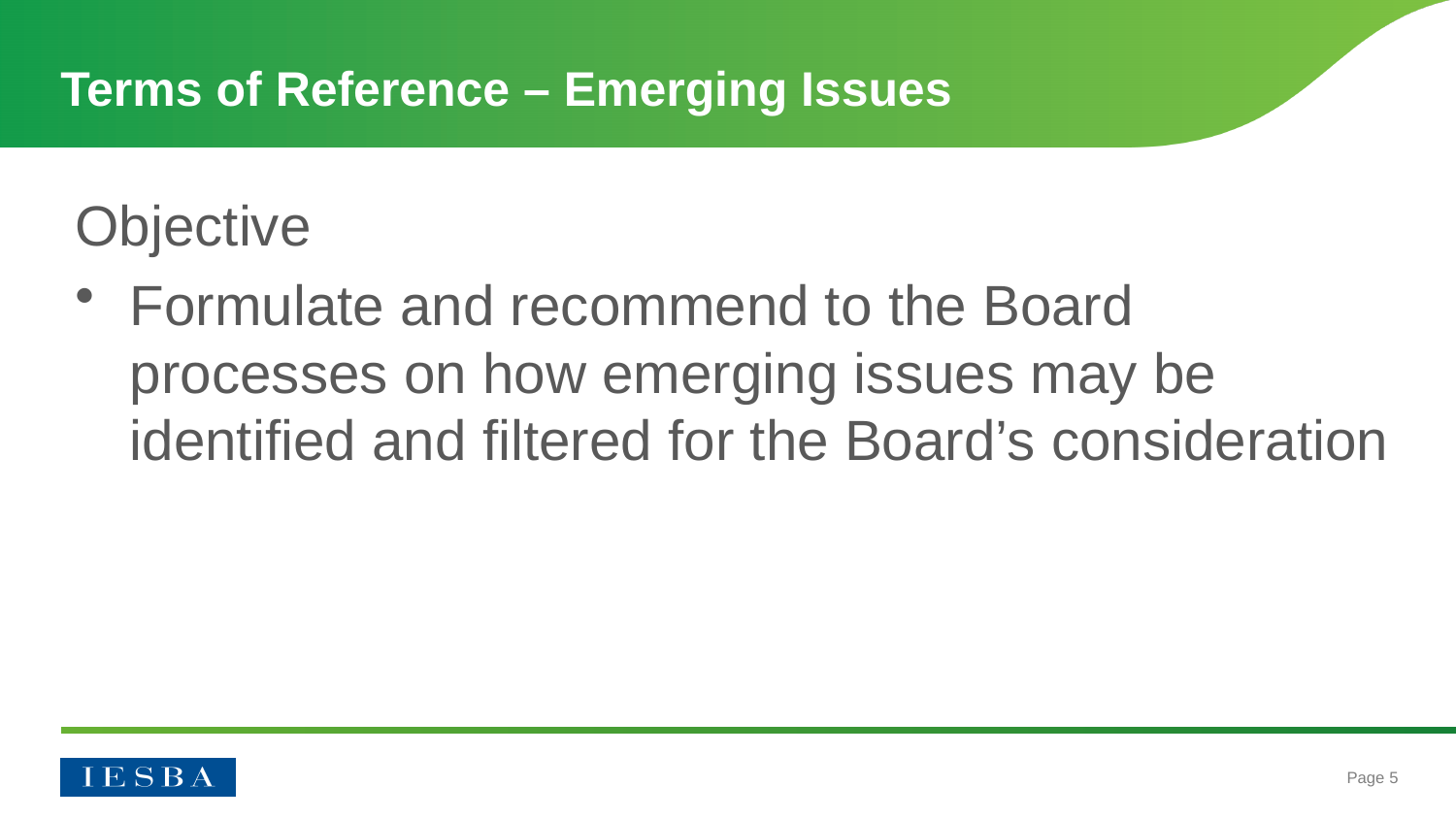

# Terms of Reference – Emerging Issues
Objective
Formulate and recommend to the Board processes on how emerging issues may be identified and filtered for the Board’s consideration